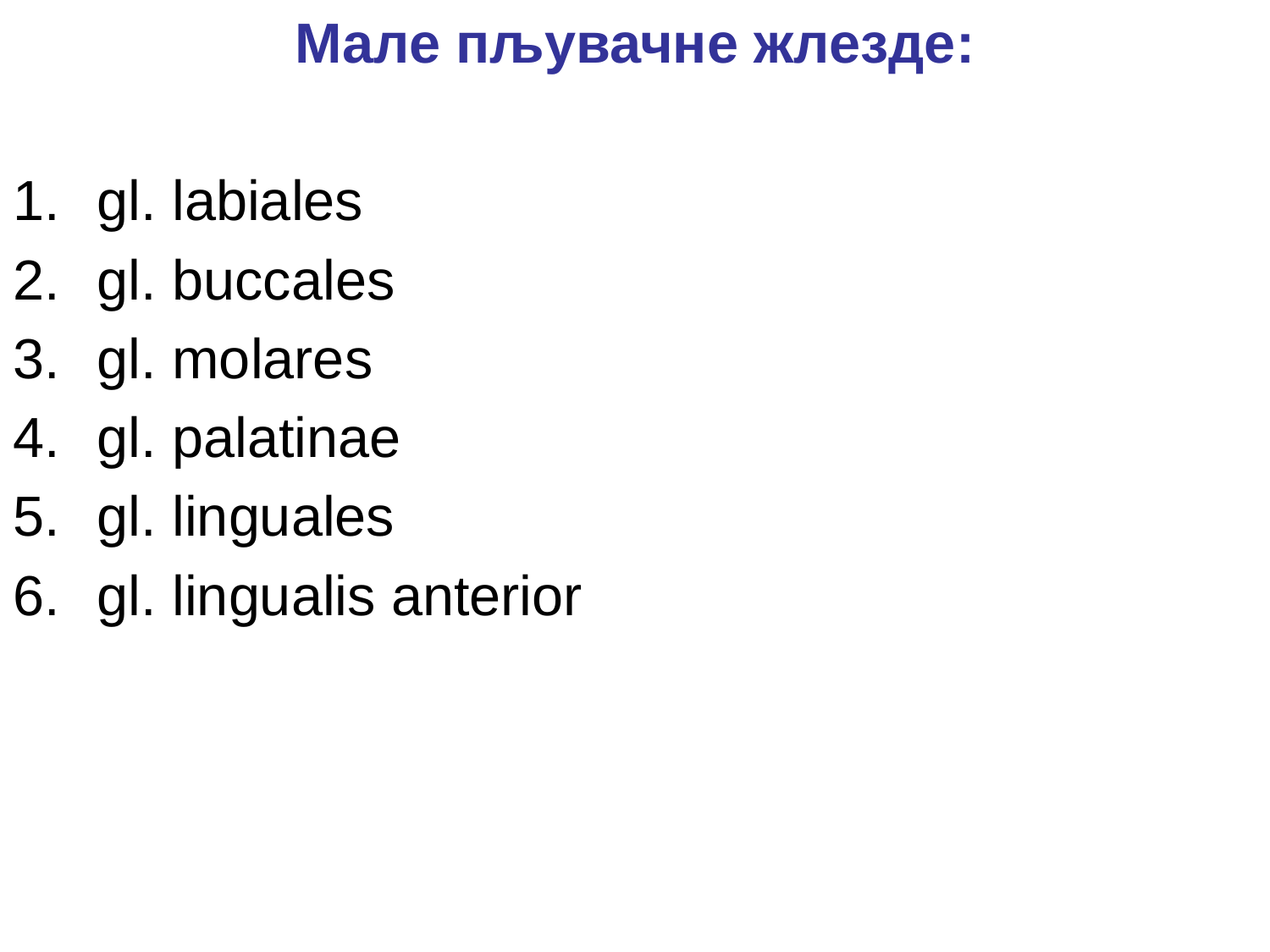

Мале пљувачне жлезде:

gl. labiales
gl. buccales
gl. molares
gl. palatinae
gl. linguales
gl. lingualis anterior